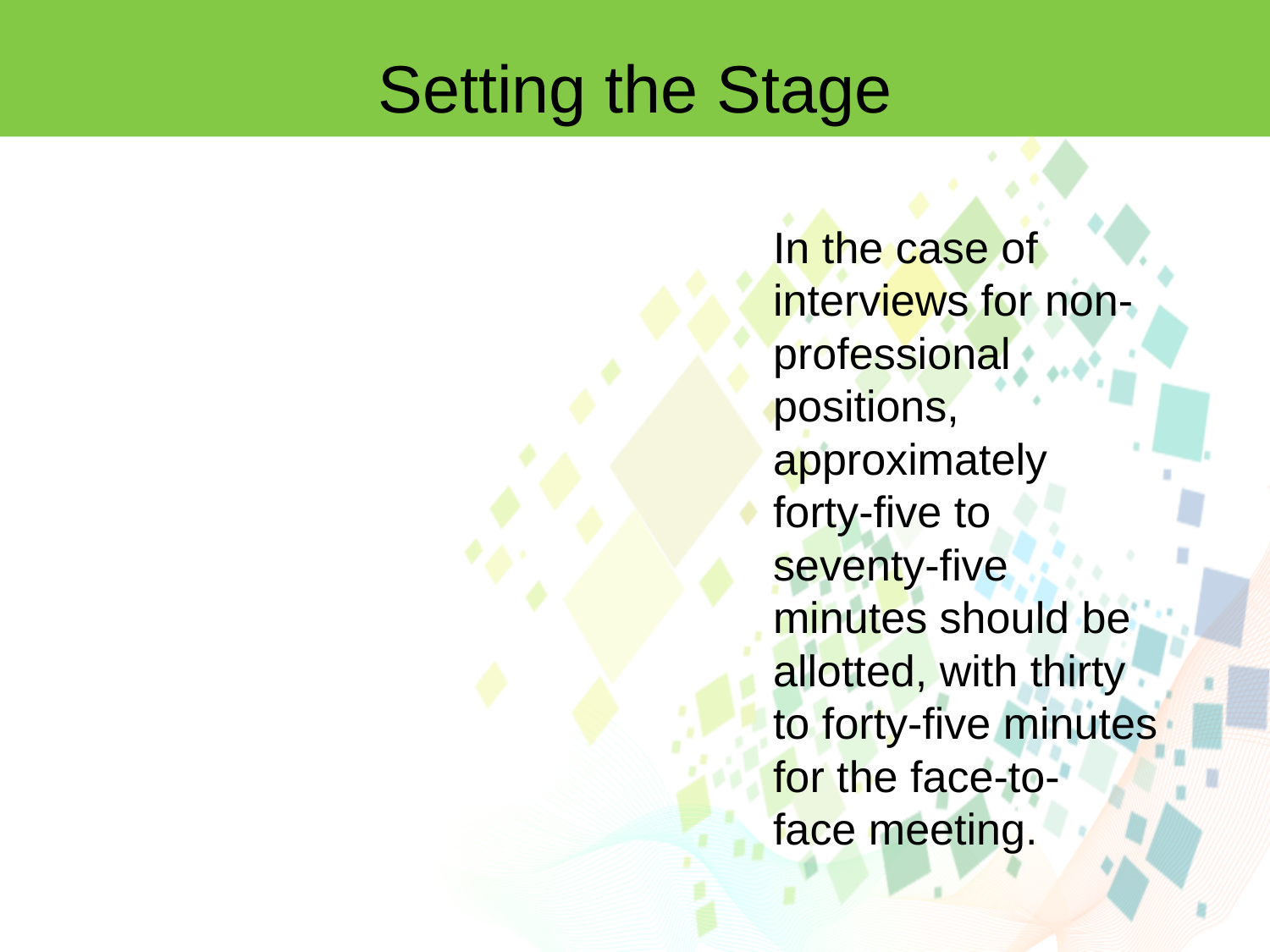

Setting the Stage
In the case of interviews for non-professional positions, approximately forty-five to
seventy-five minutes should be allotted, with thirty to forty-five minutes for the face-to-
face meeting.